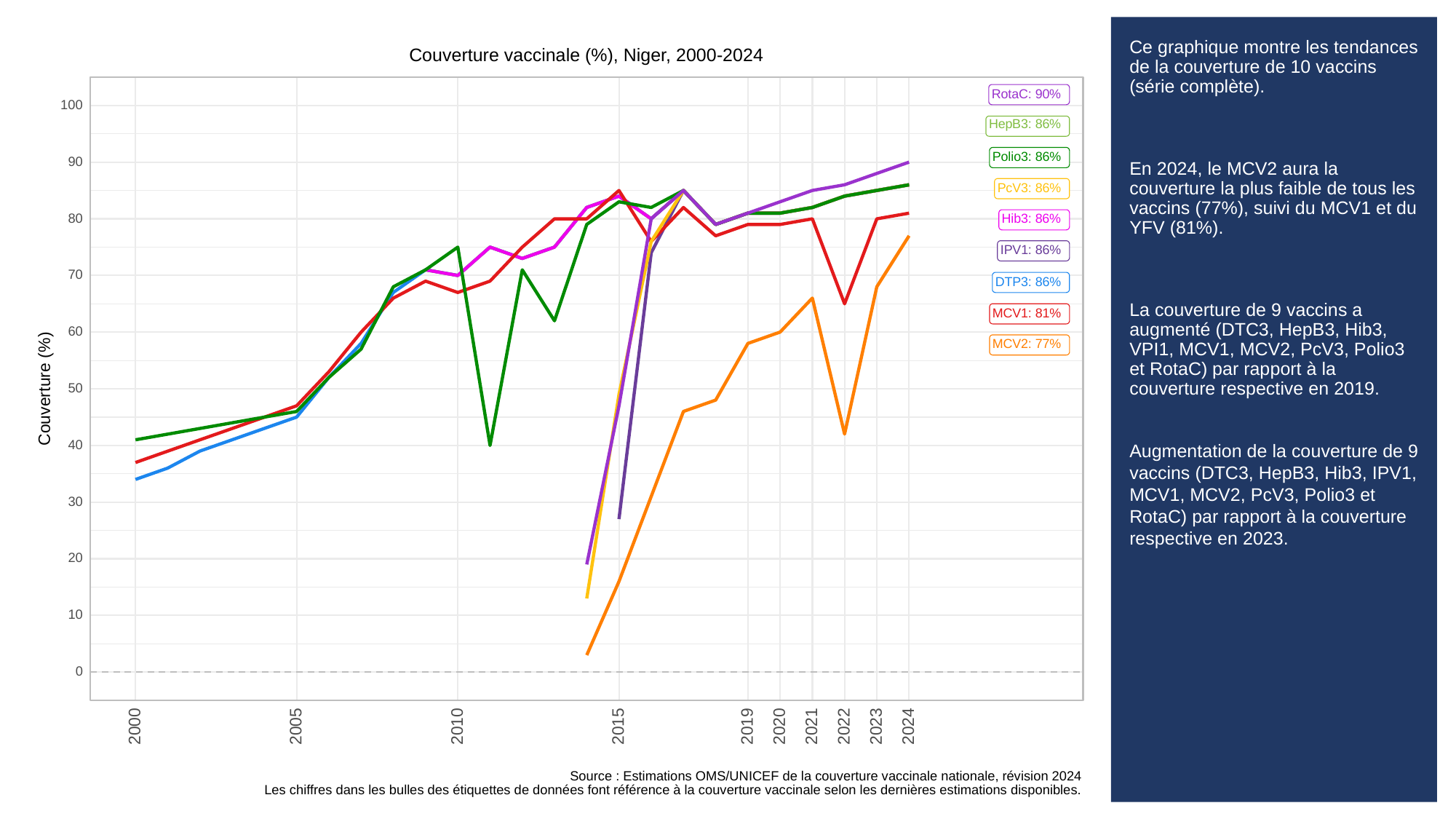

# Ce graphique montre les tendances de la couverture de 10 vaccins (série complète).

En 2024, le MCV2 aura la couverture la plus faible de tous les vaccins (77%), suivi du MCV1 et du YFV (81%).

La couverture de 9 vaccins a augmenté (DTC3, HepB3, Hib3, VPI1, MCV1, MCV2, PcV3, Polio3 et RotaC) par rapport à la couverture respective en 2019.

Augmentation de la couverture de 9 vaccins (DTC3, HepB3, Hib3, IPV1, MCV1, MCV2, PcV3, Polio3 et RotaC) par rapport à la couverture respective en 2023.

Couverture vaccinale (%), Niger, 2000-2024

RotaC: 90%

100

HepB3: 86%

Polio3: 86%
90

PcV3: 86%

80

Hib3: 86%

IPV1: 86%

70

DTP3: 86%

MCV1: 81%
60

MCV2: 77%

Couverture (%)
50

40

30

20

10

0

2023
2000
2005
2010
2015
2019
2020
2021
2022
2024
Source : Estimations OMS/UNICEF de la couverture vaccinale nationale, révision 2024
Les chiffres dans les bulles des étiquettes de données font référence à la couverture vaccinale selon les dernières estimations disponibles.